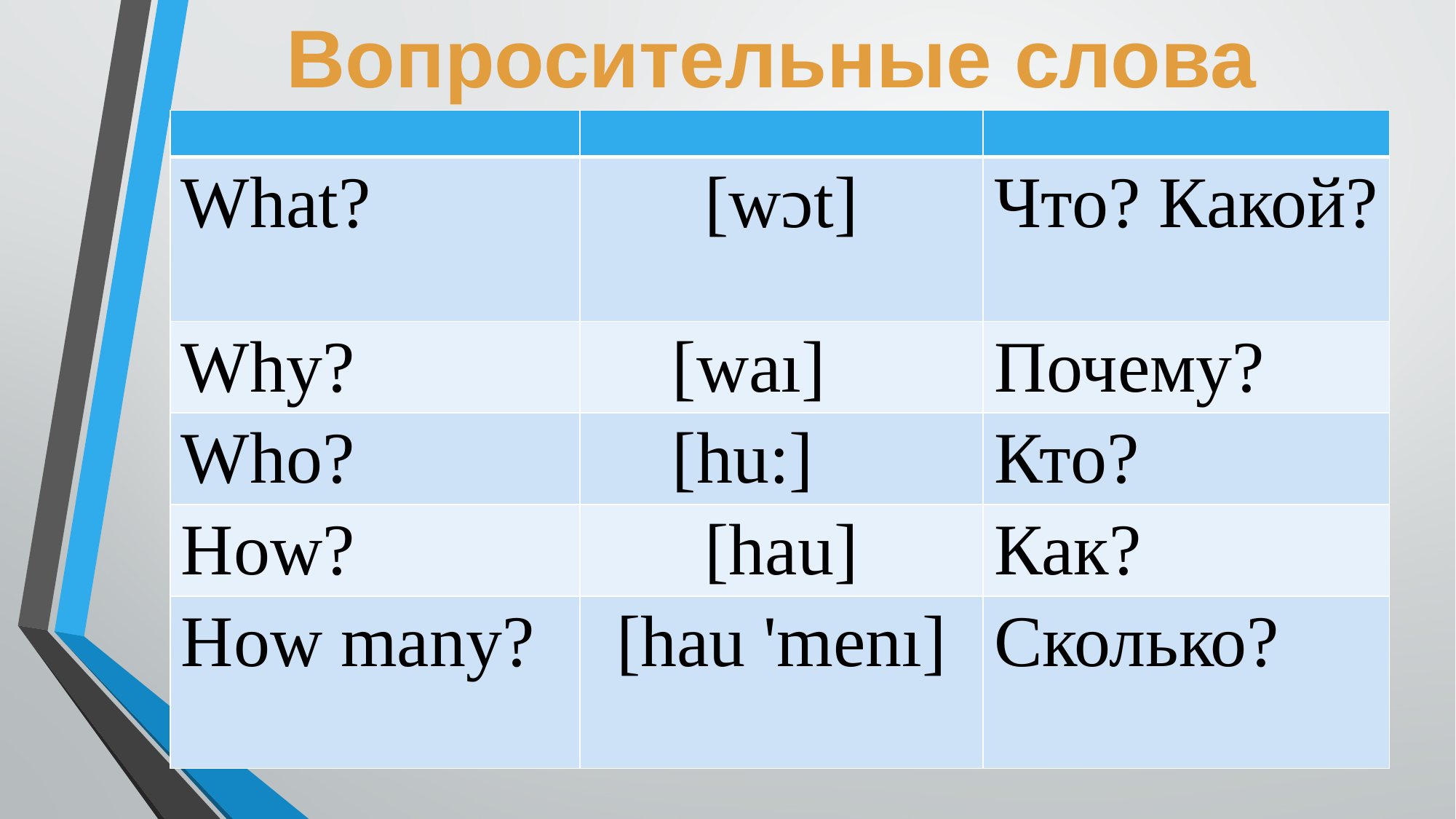

Вопросительные слова
|  |  |  |
| --- | --- | --- |
| What? | [wɔt] | Что? Какой? |
| Why? | [waı] | Почему? |
| Who? | [hu:] | Кто? |
| How? | [hau] | Как? |
| How many? | [hau 'menı] | Сколько? |